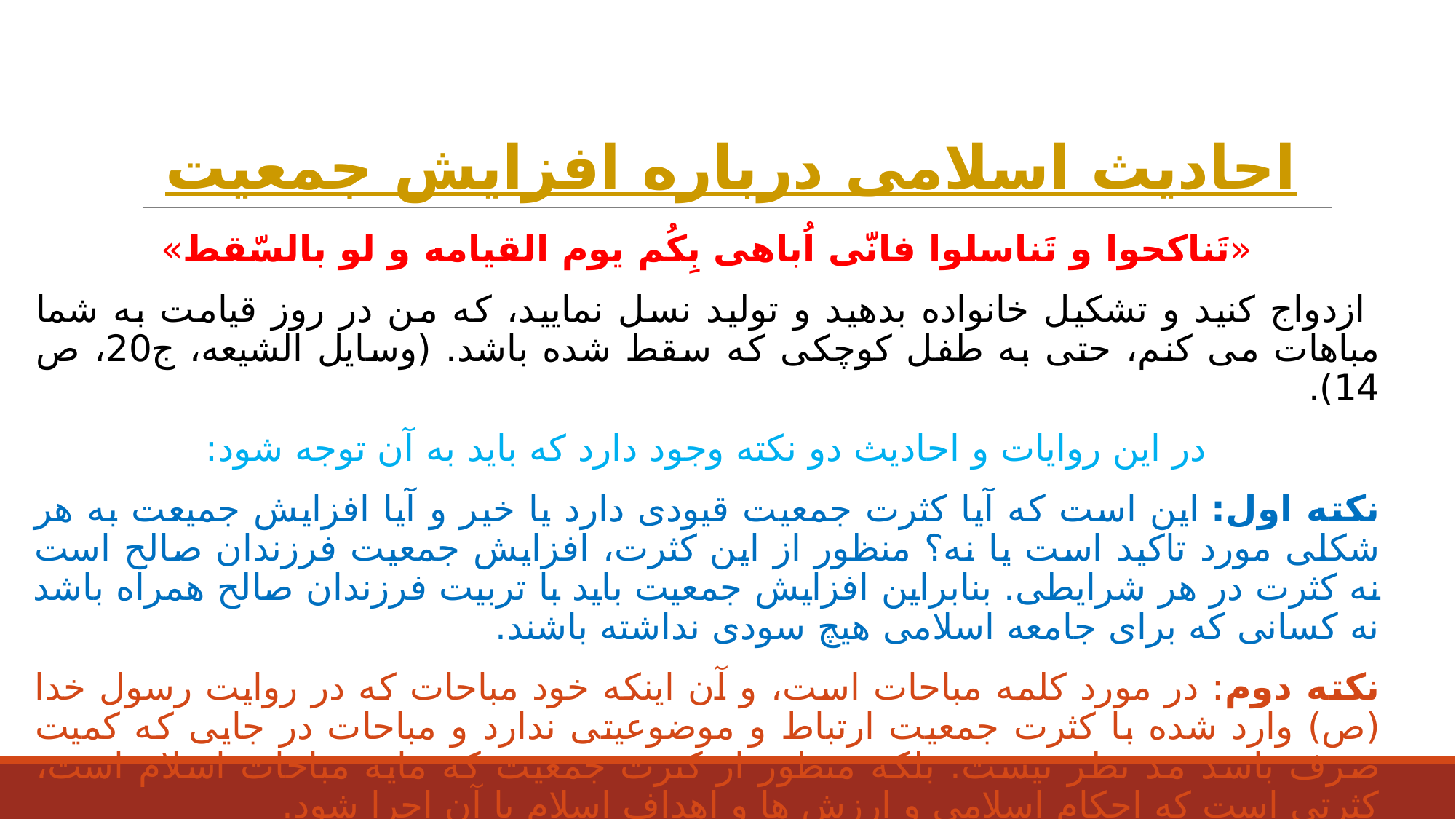

# احادیث اسلامی درباره افزایش جمعیت
«تَناکحوا و تَناسلوا فانّی اُباهی بِکُم یوم القیامه و لو بالسّقط»
 ازدواج کنید و تشکیل خانواده بدهید و تولید نسل نمایید، که من در روز قیامت به شما مباهات می کنم، حتی به طفل کوچکی که سقط شده باشد. (وسایل الشیعه، ج20، ص 14).
در این روایات و احادیث دو نکته وجود دارد که باید به آن توجه شود:
نکته اول: این است که آیا کثرت جمعیت قیودی دارد یا خیر و آیا افزایش جمیعت به هر شکلی مورد تاکید است یا نه؟ منظور از این کثرت، افزایش جمعیت فرزندان صالح است نه کثرت در هر شرایطی. بنابراین افزایش جمعیت باید با تربیت فرزندان صالح همراه باشد نه کسانی که برای جامعه اسلامی هیچ سودی نداشته باشند.
نکته دوم: در مورد کلمه مباحات است، و آن اینکه خود مباحات که در روایت رسول خدا (ص) وارد شده با کثرت جمعیت ارتباط و موضوعیتی ندارد و مباحات در جایی که کمیت صرف باشد مد نظر نیست. بلکه منظور از کثرت جمعیت که مایه مباحات اسلام است، کثرتی است که احکام اسلامی و ارزش ها و اهداف اسلام با آن اجرا شود.